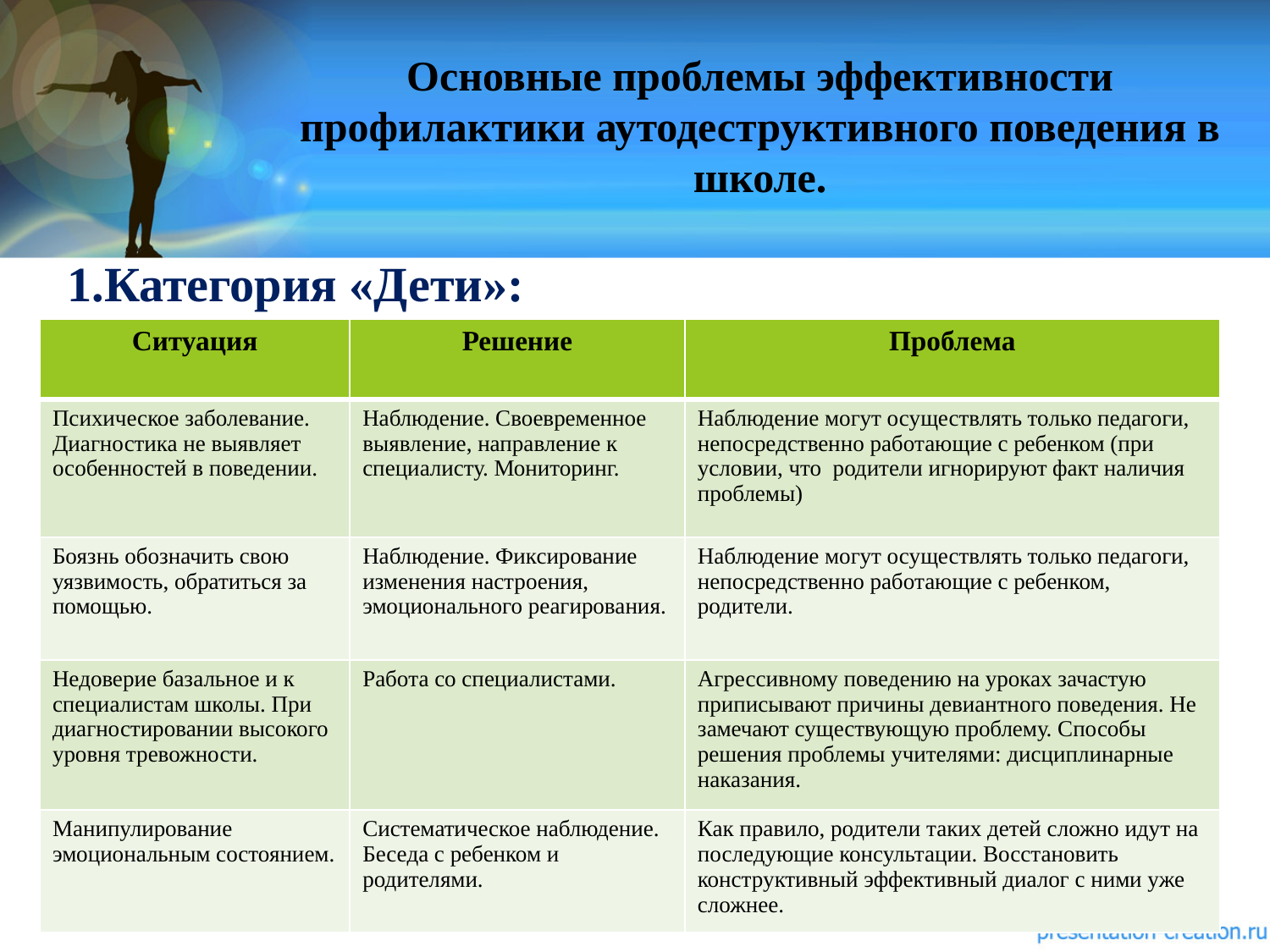

Основные проблемы эффективности профилактики аутодеструктивного поведения в школе.
Категория «Дети»:

| Ситуация | Решение | Проблема |
| --- | --- | --- |
| Психическое заболевание. Диагностика не выявляет особенностей в поведении. | Наблюдение. Своевременное выявление, направление к специалисту. Мониторинг. | Наблюдение могут осуществлять только педагоги, непосредственно работающие с ребенком (при условии, что родители игнорируют факт наличия проблемы) |
| Боязнь обозначить свою уязвимость, обратиться за помощью. | Наблюдение. Фиксирование изменения настроения, эмоционального реагирования. | Наблюдение могут осуществлять только педагоги, непосредственно работающие с ребенком, родители. |
| Недоверие базальное и к специалистам школы. При диагностировании высокого уровня тревожности. | Работа со специалистами. | Агрессивному поведению на уроках зачастую приписывают причины девиантного поведения. Не замечают существующую проблему. Способы решения проблемы учителями: дисциплинарные наказания. |
| Манипулирование эмоциональным состоянием. | Систематическое наблюдение. Беседа с ребенком и родителями. | Как правило, родители таких детей сложно идут на последующие консультации. Восстановить конструктивный эффективный диалог с ними уже сложнее. |